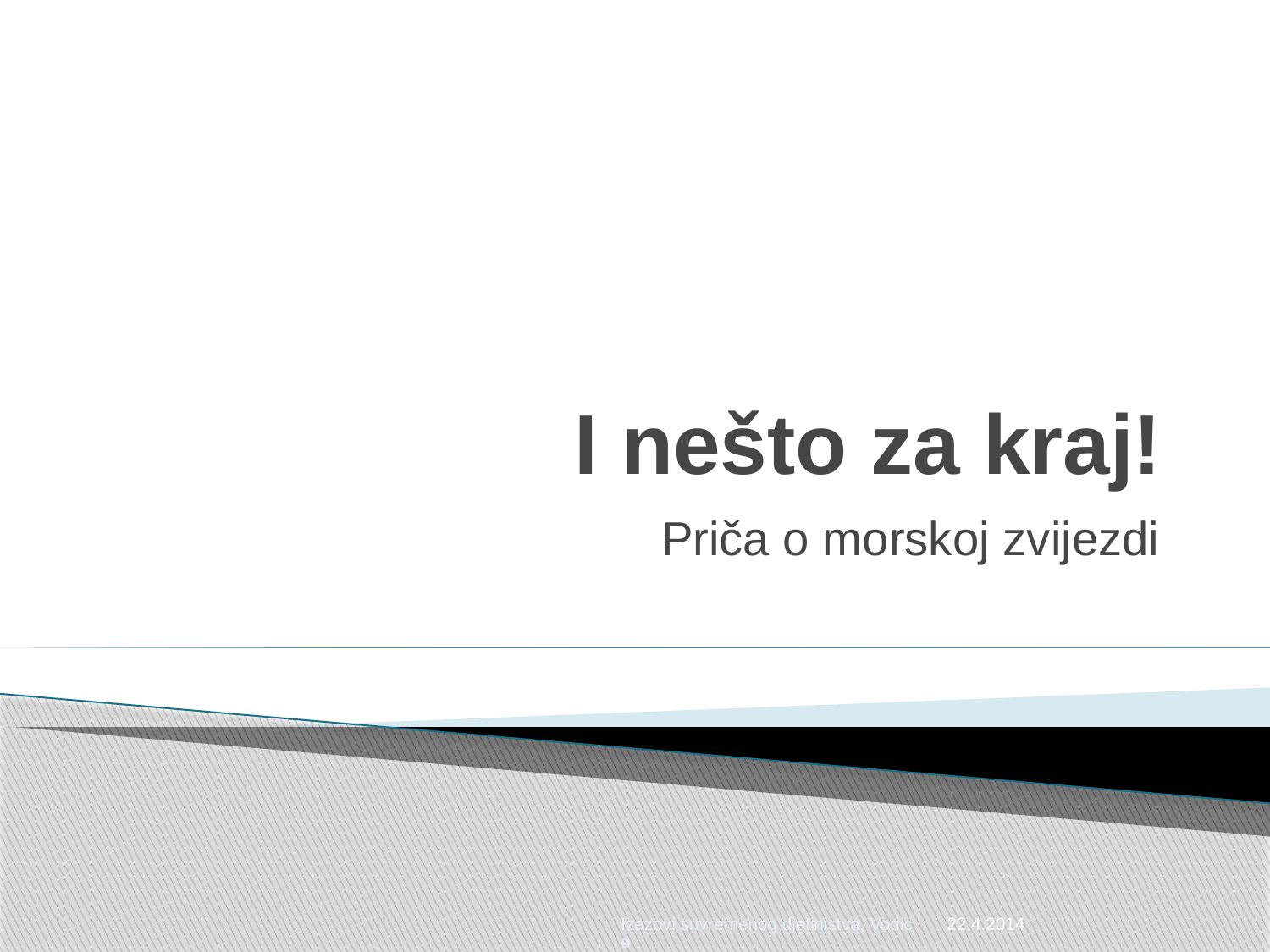

# I nešto za kraj!
Priča o morskoj zvijezdi
Izazovi suvremenog djetinjstva, Vodice
22.4.2014